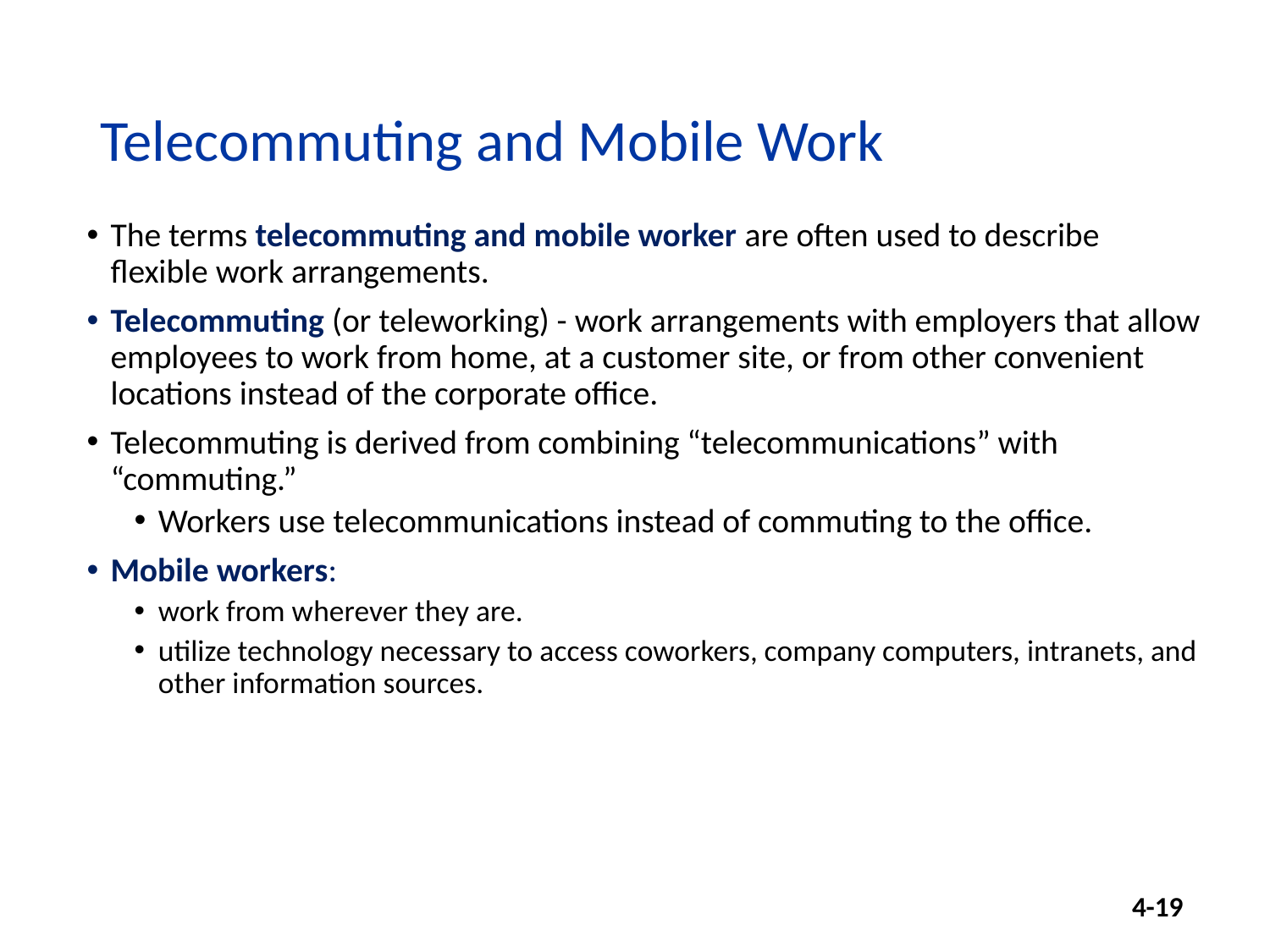

# Telecommuting and Mobile Work
The terms telecommuting and mobile worker are often used to describe flexible work arrangements.
Telecommuting (or teleworking) - work arrangements with employers that allow employees to work from home, at a customer site, or from other convenient locations instead of the corporate office.
Telecommuting is derived from combining “telecommunications” with “commuting.”
Workers use telecommunications instead of commuting to the office.
Mobile workers:
work from wherever they are.
utilize technology necessary to access coworkers, company computers, intranets, and other information sources.